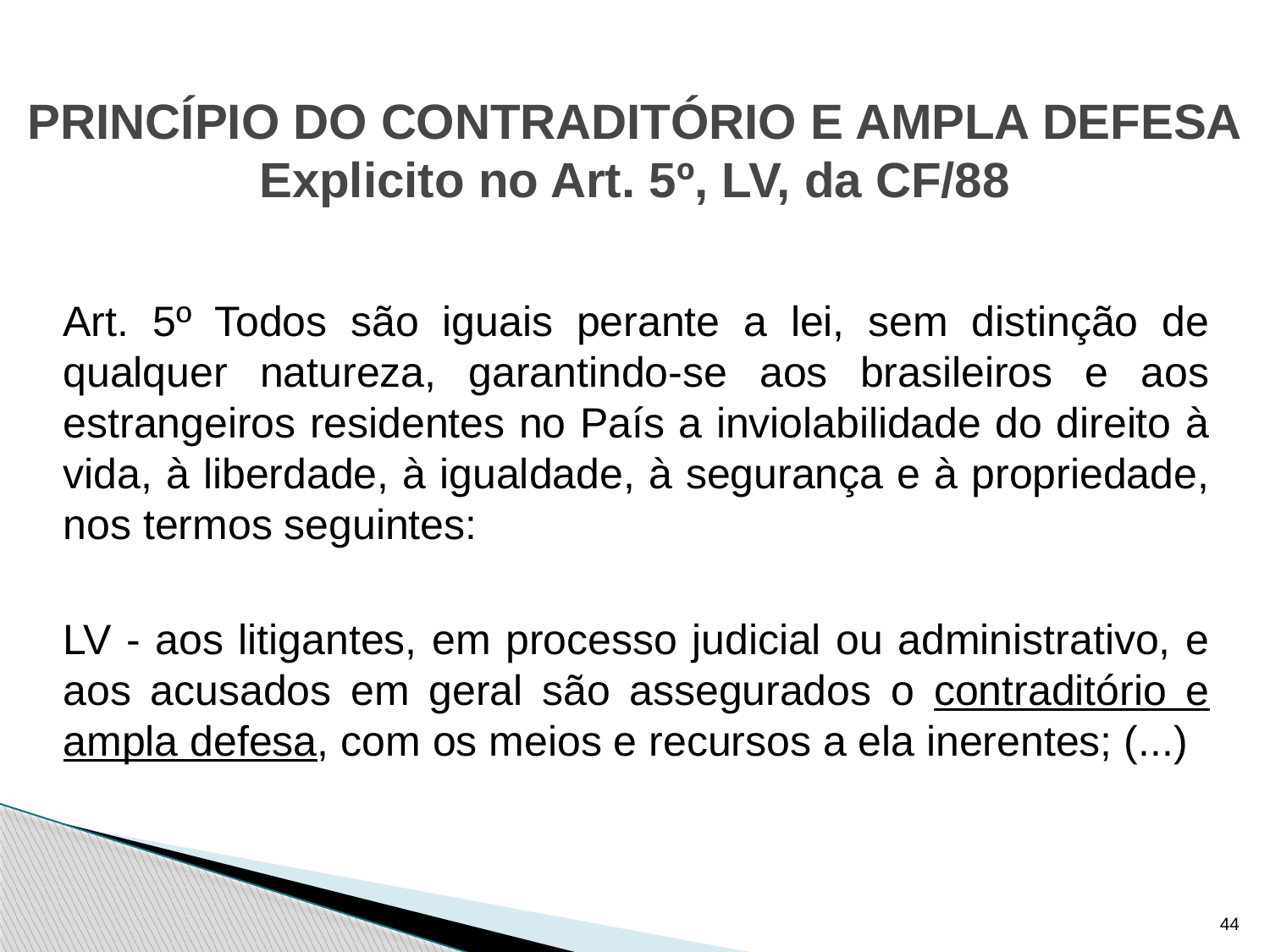

# PRINCÍPIO DO CONTRADITÓRIO E AMPLA DEFESA Explicito no Art. 5º, LV, da CF/88
	Art. 5º Todos são iguais perante a lei, sem distinção de qualquer natureza, garantindo-se aos brasileiros e aos estrangeiros residentes no País a inviolabilidade do direito à vida, à liberdade, à igualdade, à segurança e à propriedade, nos termos seguintes:

	LV - aos litigantes, em processo judicial ou administrativo, e aos acusados em geral são assegurados o contraditório e ampla defesa, com os meios e recursos a ela inerentes; (...)
44